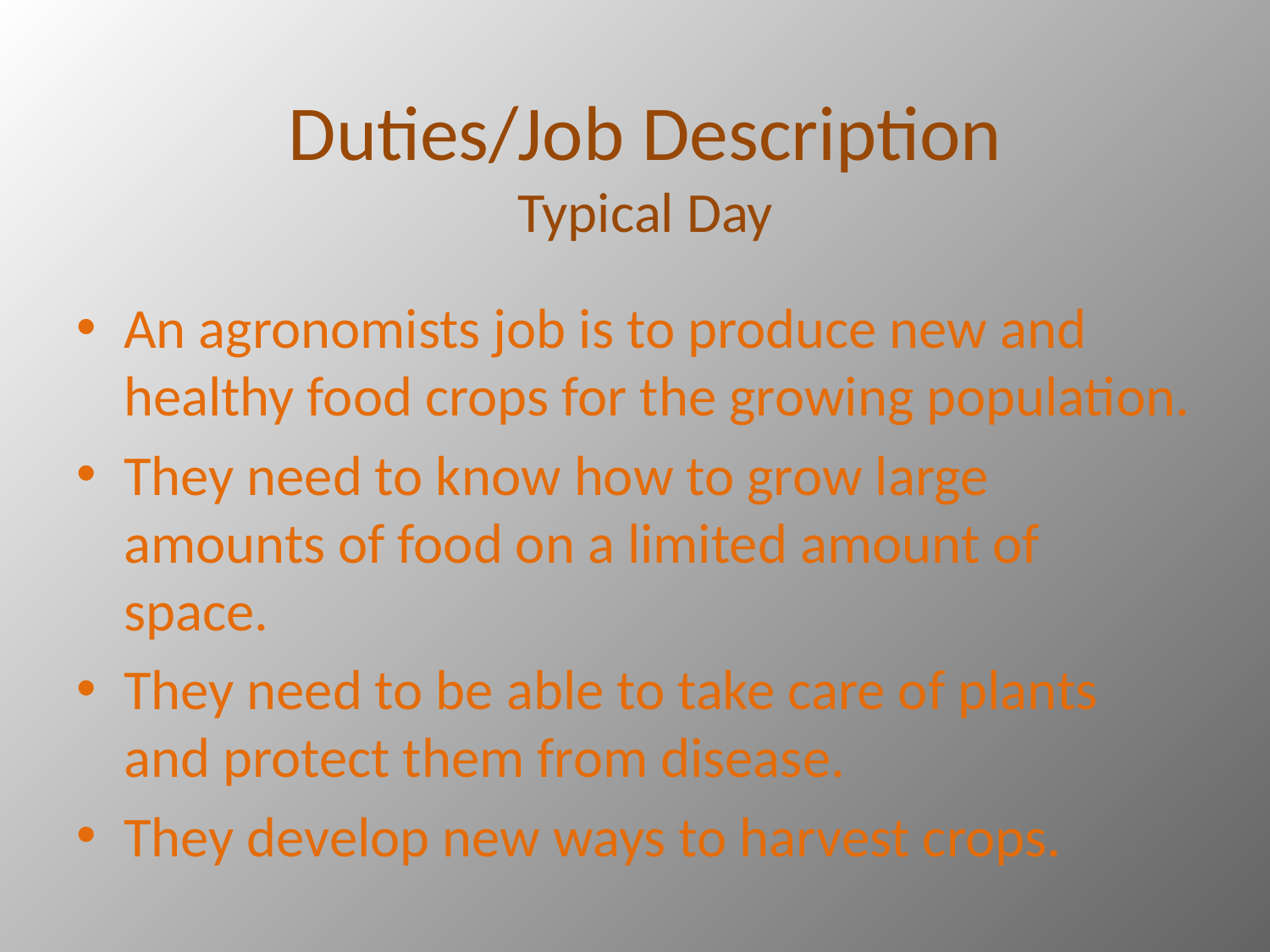

# Duties/Job Description Typical Day
An agronomists job is to produce new and healthy food crops for the growing population.
They need to know how to grow large amounts of food on a limited amount of space.
They need to be able to take care of plants and protect them from disease.
They develop new ways to harvest crops.